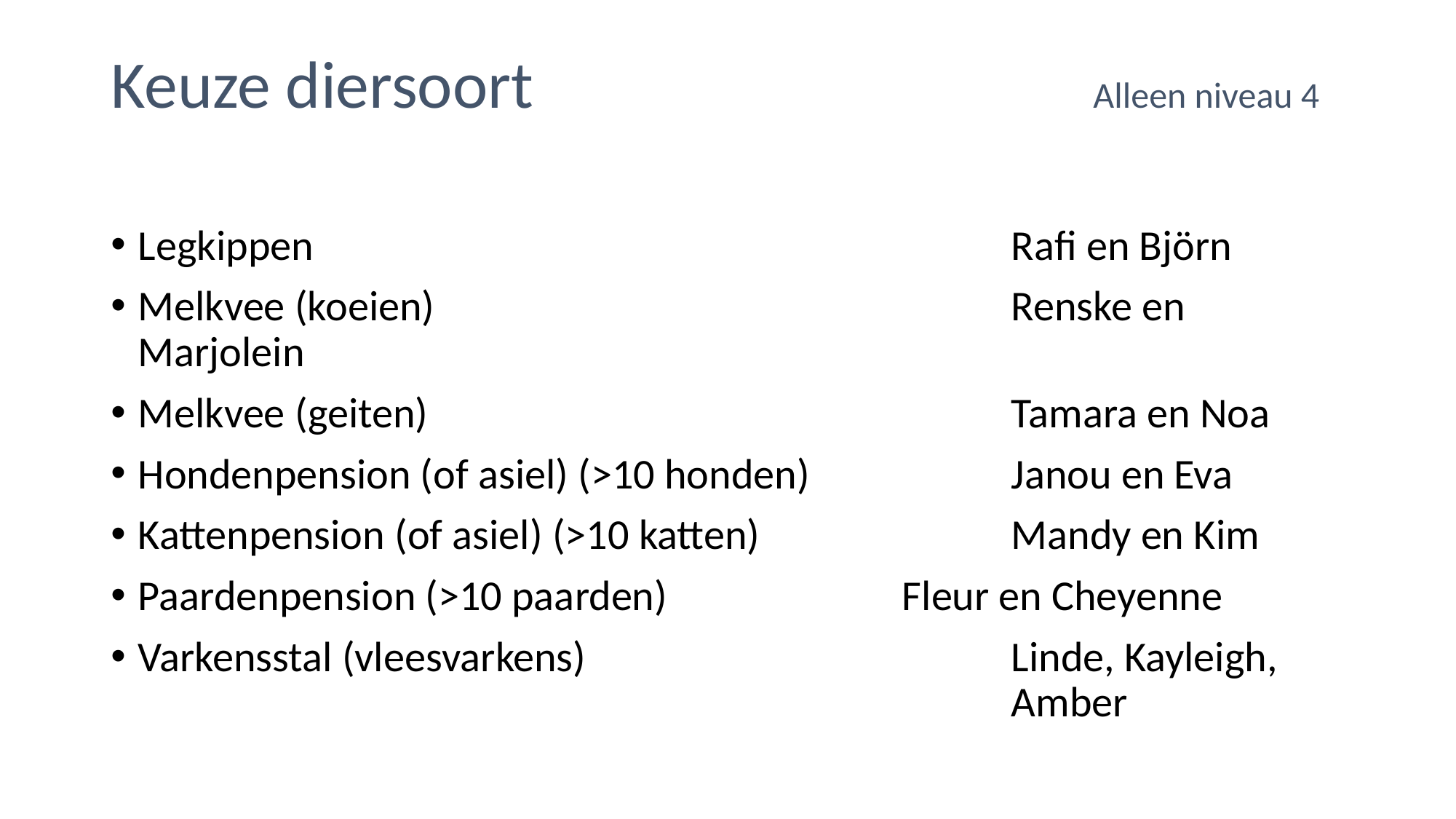

# Keuze diersoort						Alleen niveau 4
Legkippen							Rafi en Björn
Melkvee (koeien)						Renske en Marjolein
Melkvee (geiten)						Tamara en Noa
Hondenpension (of asiel) (>10 honden)		Janou en Eva
Kattenpension (of asiel) (>10 katten)			Mandy en Kim
Paardenpension (>10 paarden)			Fleur en Cheyenne
Varkensstal (vleesvarkens)				Linde, Kayleigh,     									Amber